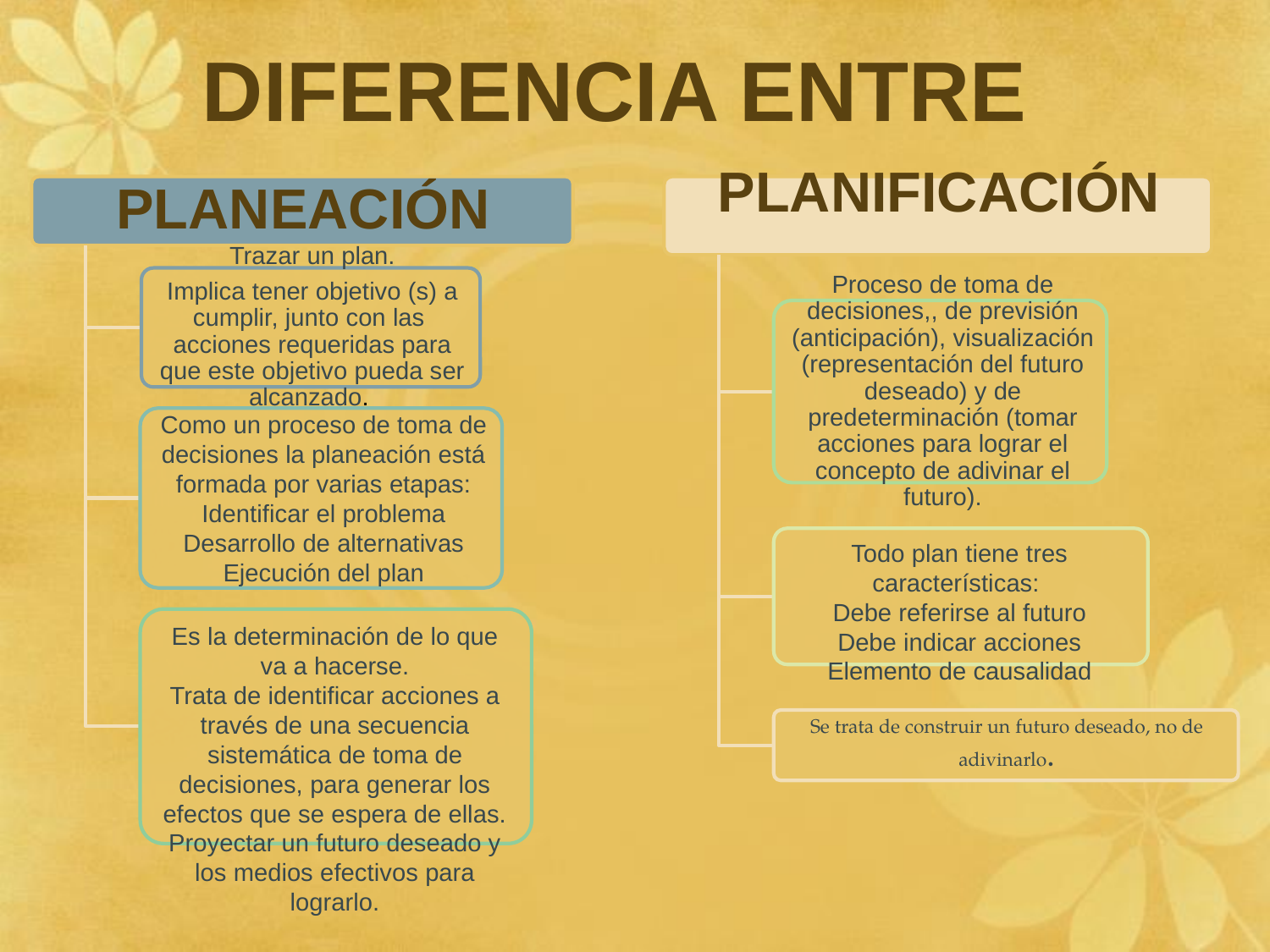

# DIFERENCIA ENTRE
PLANEACIÓN
Trazar un plan.
Implica tener objetivo (s) a cumplir, junto con las  acciones requeridas para que este objetivo pueda ser alcanzado.
Como un proceso de toma de decisiones la planeación está formada por varias etapas:
Identificar el problema
Desarrollo de alternativas
Ejecución del plan

PLANIFICACIÓN

Proceso de toma de decisiones,, de previsión (anticipación), visualización (representación del futuro deseado) y de predeterminación (tomar acciones para lograr el concepto de adivinar el futuro).

Se trata de construir un futuro deseado, no de adivinarlo.
Todo plan tiene tres características:
Debe referirse al futuro
Debe indicar acciones
Elemento de causalidad

Es la determinación de lo que va a hacerse.
Trata de identificar acciones a través de una secuencia sistemática de toma de decisiones, para generar los efectos que se espera de ellas.
Proyectar un futuro deseado y los medios efectivos para lograrlo.